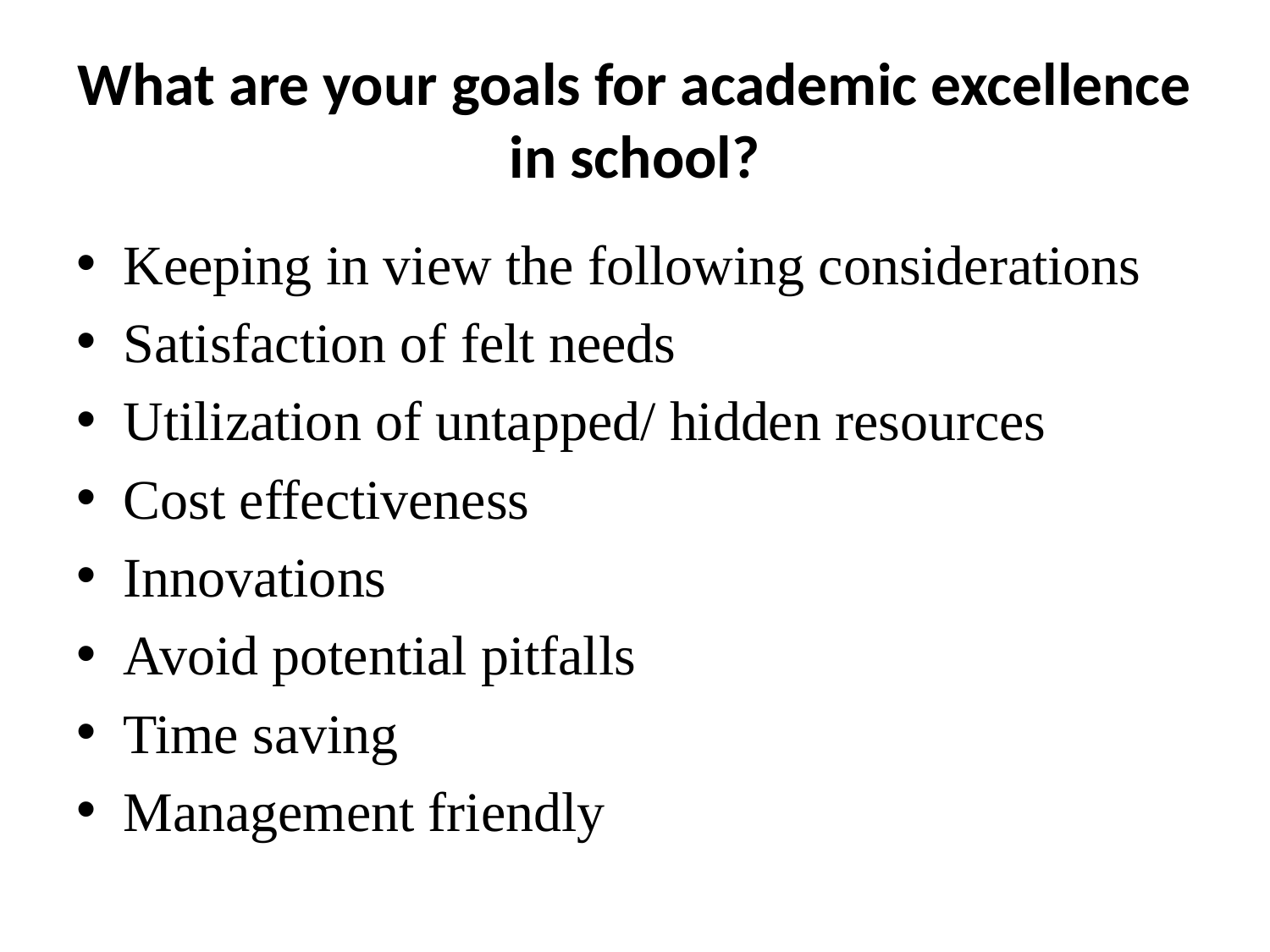

# What are your goals for academic excellence in school?
Keeping in view the following considerations
Satisfaction of felt needs
Utilization of untapped/ hidden resources
Cost effectiveness
Innovations
Avoid potential pitfalls
Time saving
Management friendly